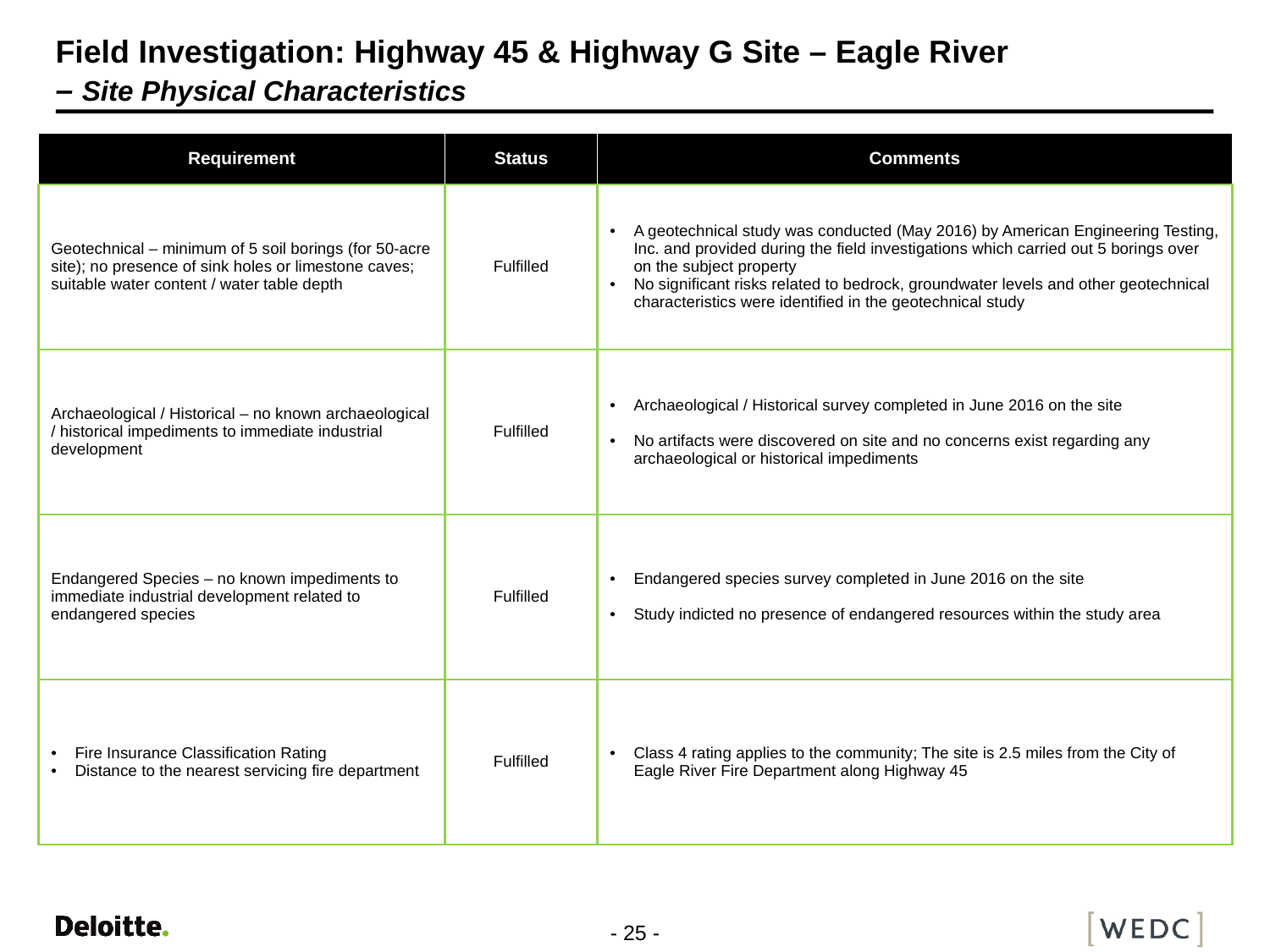

# Field Investigation: Highway 45 & Highway G Site – Eagle River – Site Physical Characteristics
| Requirement | Status | Comments |
| --- | --- | --- |
| Geotechnical – minimum of 5 soil borings (for 50-acre site); no presence of sink holes or limestone caves; suitable water content / water table depth | Fulfilled | A geotechnical study was conducted (May 2016) by American Engineering Testing, Inc. and provided during the field investigations which carried out 5 borings over on the subject property No significant risks related to bedrock, groundwater levels and other geotechnical characteristics were identified in the geotechnical study |
| Archaeological / Historical – no known archaeological / historical impediments to immediate industrial development | Fulfilled | Archaeological / Historical survey completed in June 2016 on the site No artifacts were discovered on site and no concerns exist regarding any archaeological or historical impediments |
| Endangered Species – no known impediments to immediate industrial development related to endangered species | Fulfilled | Endangered species survey completed in June 2016 on the site Study indicted no presence of endangered resources within the study area |
| Fire Insurance Classification Rating Distance to the nearest servicing fire department | Fulfilled | Class 4 rating applies to the community; The site is 2.5 miles from the City of Eagle River Fire Department along Highway 45 |